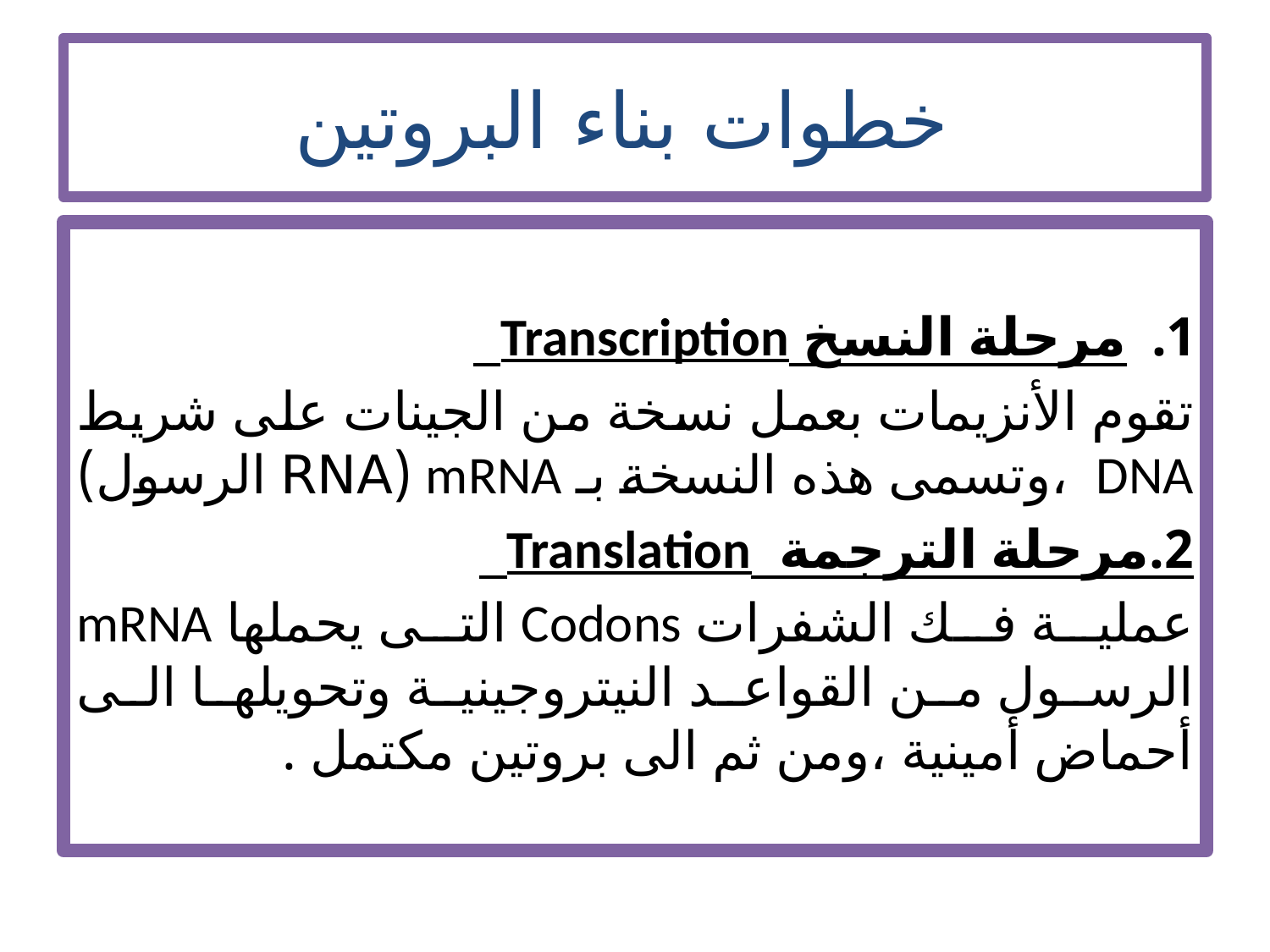

# خطوات بناء البروتين

مرحلة النسخ Transcription
تقوم الأنزيمات بعمل نسخة من الجينات على شريط DNA  ،وتسمى هذه النسخة بـ mRNA (RNA الرسول)
2.مرحلة الترجمة  Translation
عملية فك الشفرات Codons التى يحملها mRNA الرسول من القواعد النيتروجينية وتحويلها الى أحماض أمينية ،ومن ثم الى بروتين مكتمل .